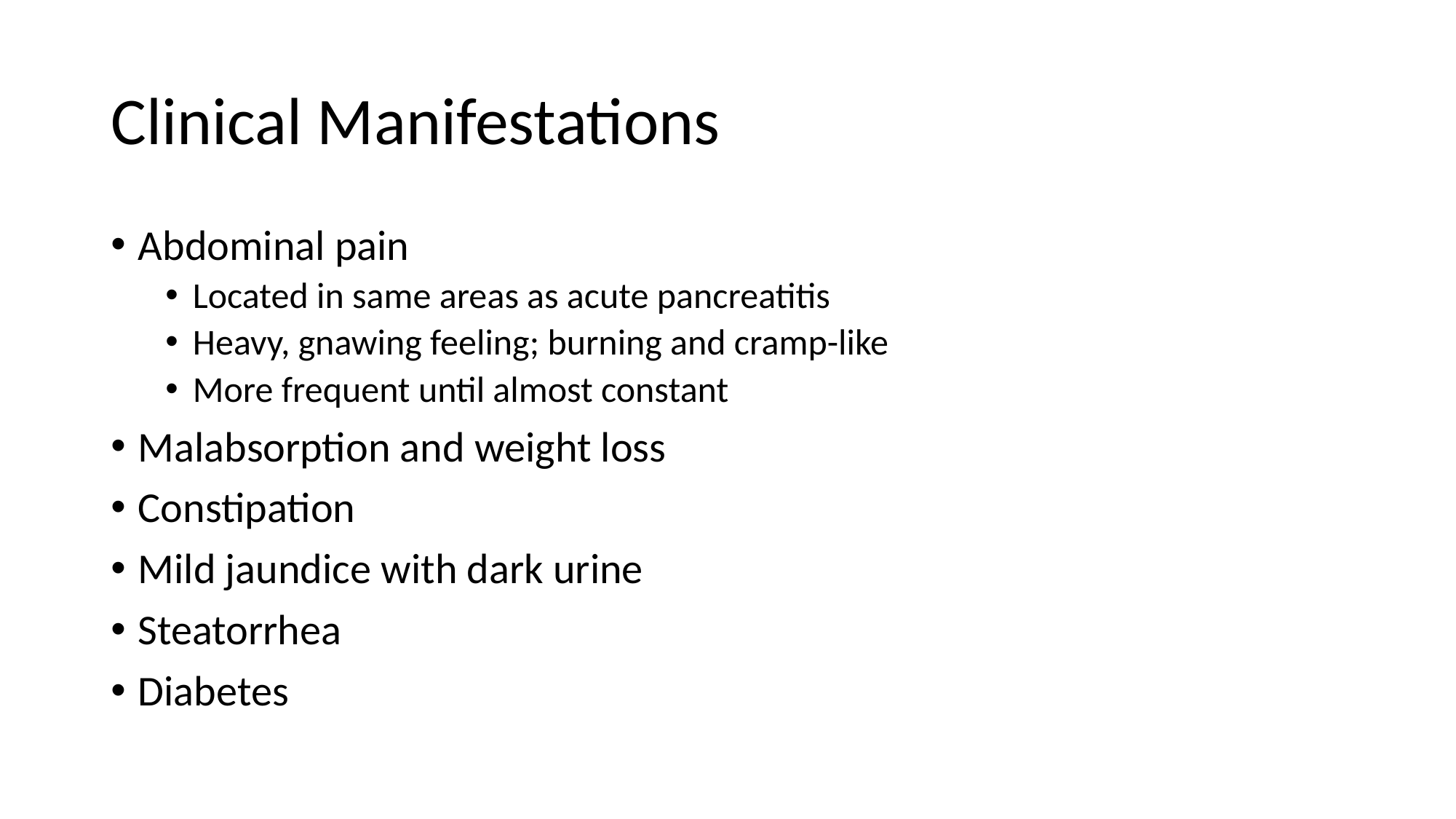

# Clinical Manifestations
Abdominal pain
Located in same areas as acute pancreatitis
Heavy, gnawing feeling; burning and cramp-like
More frequent until almost constant
Malabsorption and weight loss
Constipation
Mild jaundice with dark urine
Steatorrhea
Diabetes